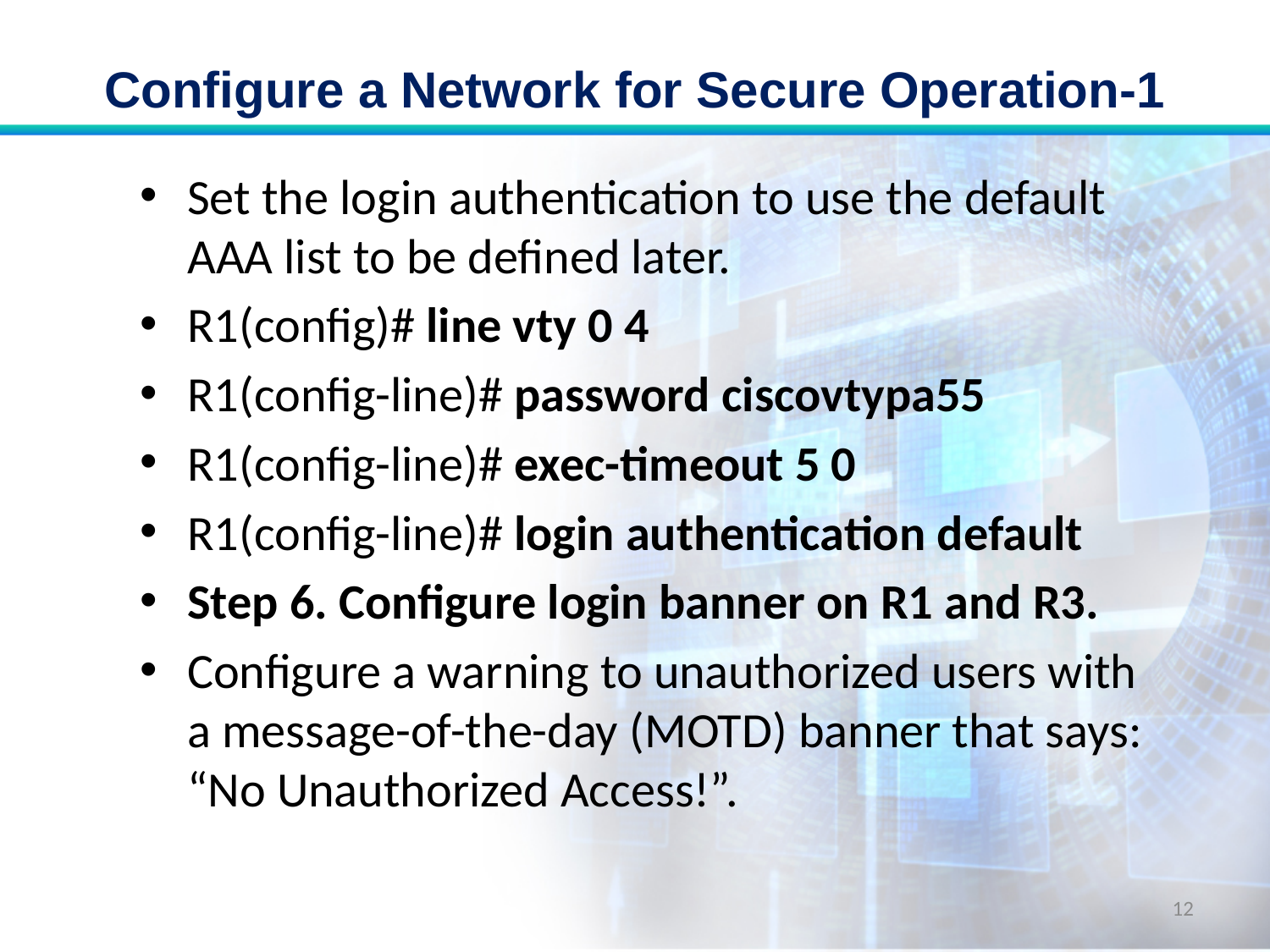

# Configure a Network for Secure Operation-1
Set the login authentication to use the default AAA list to be defined later.
R1(config)# line vty 0 4
R1(config-line)# password ciscovtypa55
R1(config-line)# exec-timeout 5 0
R1(config-line)# login authentication default
Step 6. Configure login banner on R1 and R3.
Configure a warning to unauthorized users with a message-of-the-day (MOTD) banner that says: “No Unauthorized Access!”.
12